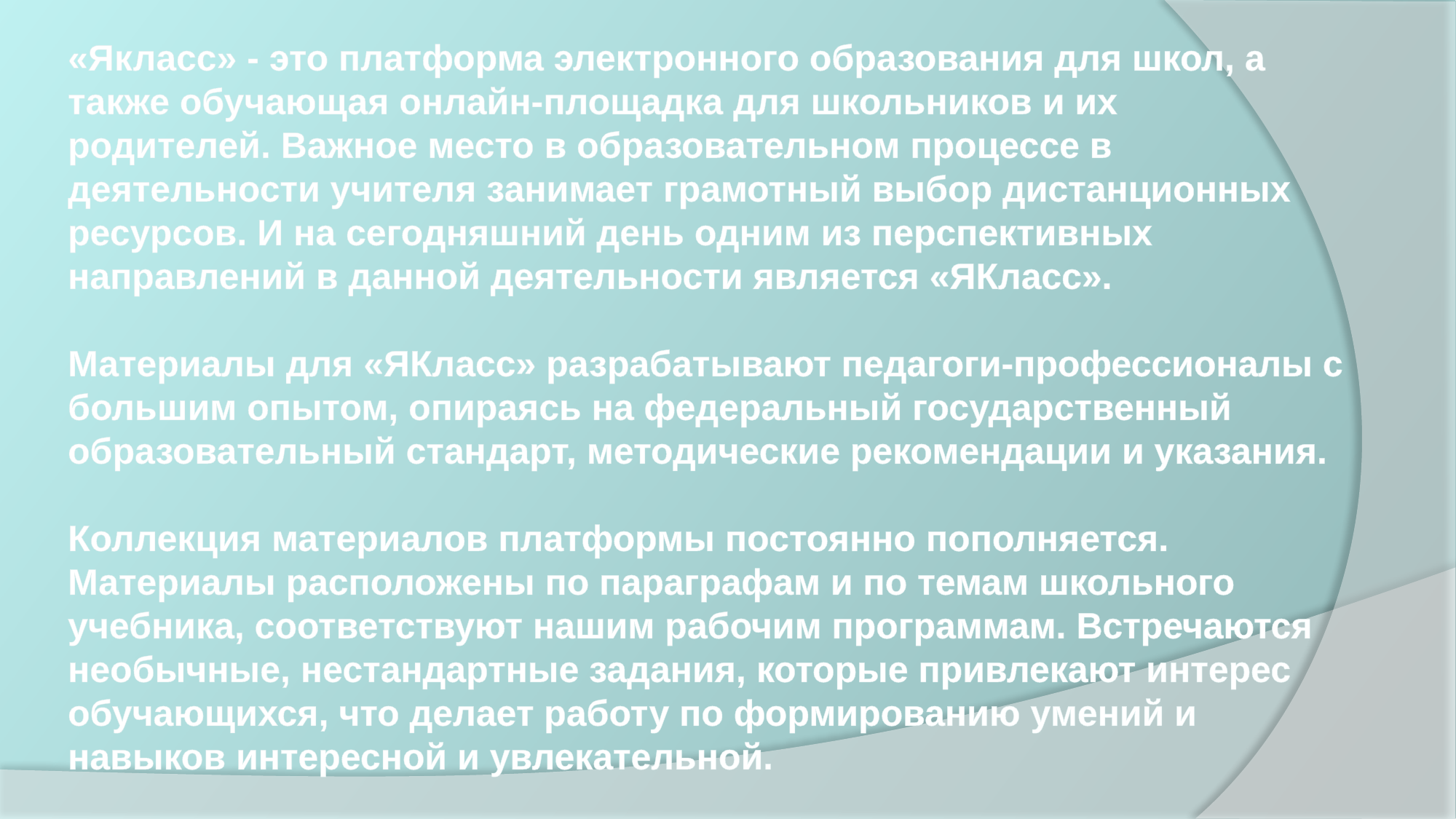

«Якласс» - это платформа электронного образования для школ, а также обучающая онлайн-площадка для школьников и их родителей. Важное место в образовательном процессе в деятельности учителя занимает грамотный выбор дистанционных ресурсов. И на сегодняшний день одним из перспективных направлений в данной деятельности является «ЯКласс».

Материалы для «ЯКласс» разрабатывают педагоги-профессионалы с большим опытом, опираясь на федеральный государственный образовательный стандарт, методические рекомендации и указания.

Коллекция материалов платформы постоянно пополняется. Материалы расположены по параграфам и по темам школьного учебника, соответствуют нашим рабочим программам. Встречаются необычные, нестандартные задания, которые привлекают интерес обучающихся, что делает работу по формированию умений и навыков интересной и увлекательной.